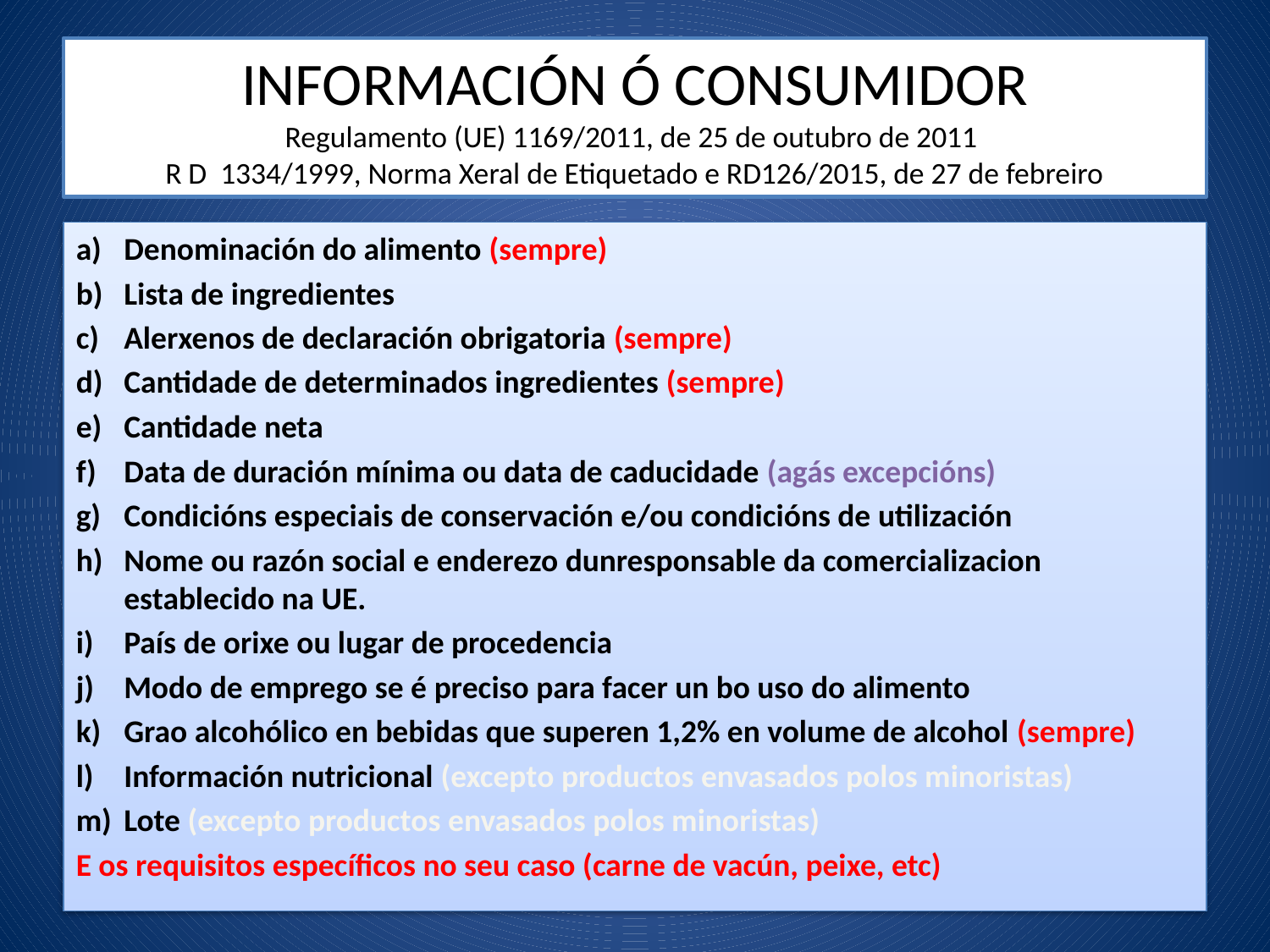

# INFORMACIÓN Ó CONSUMIDOR Regulamento (UE) 1169/2011, de 25 de outubro de 2011 R D  1334/1999, Norma Xeral de Etiquetado e RD126/2015, de 27 de febreiro
Denominación do alimento (sempre)
Lista de ingredientes
Alerxenos de declaración obrigatoria (sempre)
Cantidade de determinados ingredientes (sempre)
Cantidade neta
Data de duración mínima ou data de caducidade (agás excepcións)
Condicións especiais de conservación e/ou condicións de utilización
Nome ou razón social e enderezo dunresponsable da comercializacion establecido na UE.
País de orixe ou lugar de procedencia
Modo de emprego se é preciso para facer un bo uso do alimento
Grao alcohólico en bebidas que superen 1,2% en volume de alcohol (sempre)
Información nutricional (excepto productos envasados polos minoristas)
Lote (excepto productos envasados polos minoristas)
E os requisitos específicos no seu caso (carne de vacún, peixe, etc)